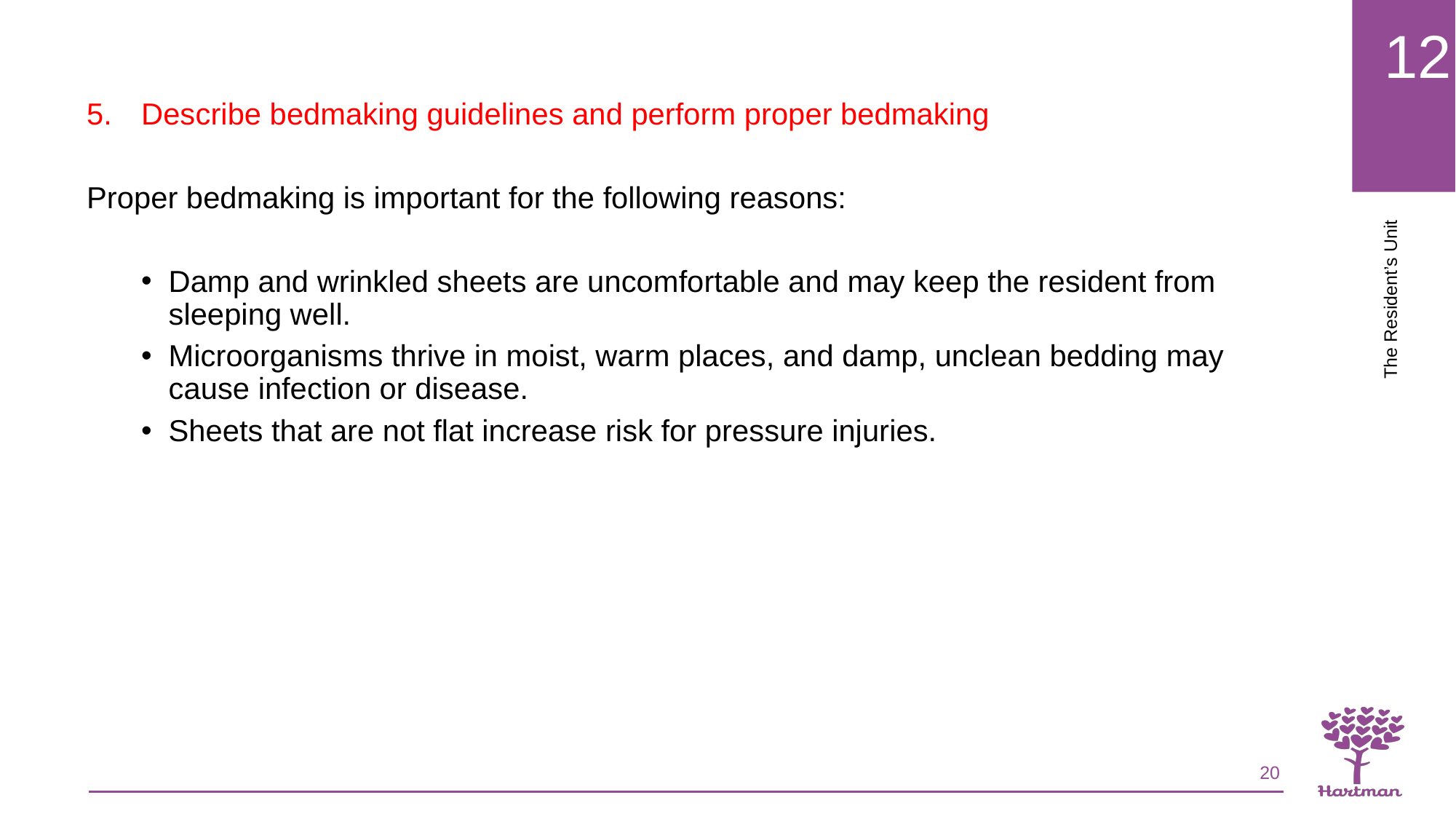

Describe bedmaking guidelines and perform proper bedmaking

Proper bedmaking is important for the following reasons:

Damp and wrinkled sheets are uncomfortable and may keep the resident from sleeping well.
Microorganisms thrive in moist, warm places, and damp, unclean bedding may cause infection or disease.
Sheets that are not flat increase risk for pressure injuries.

20